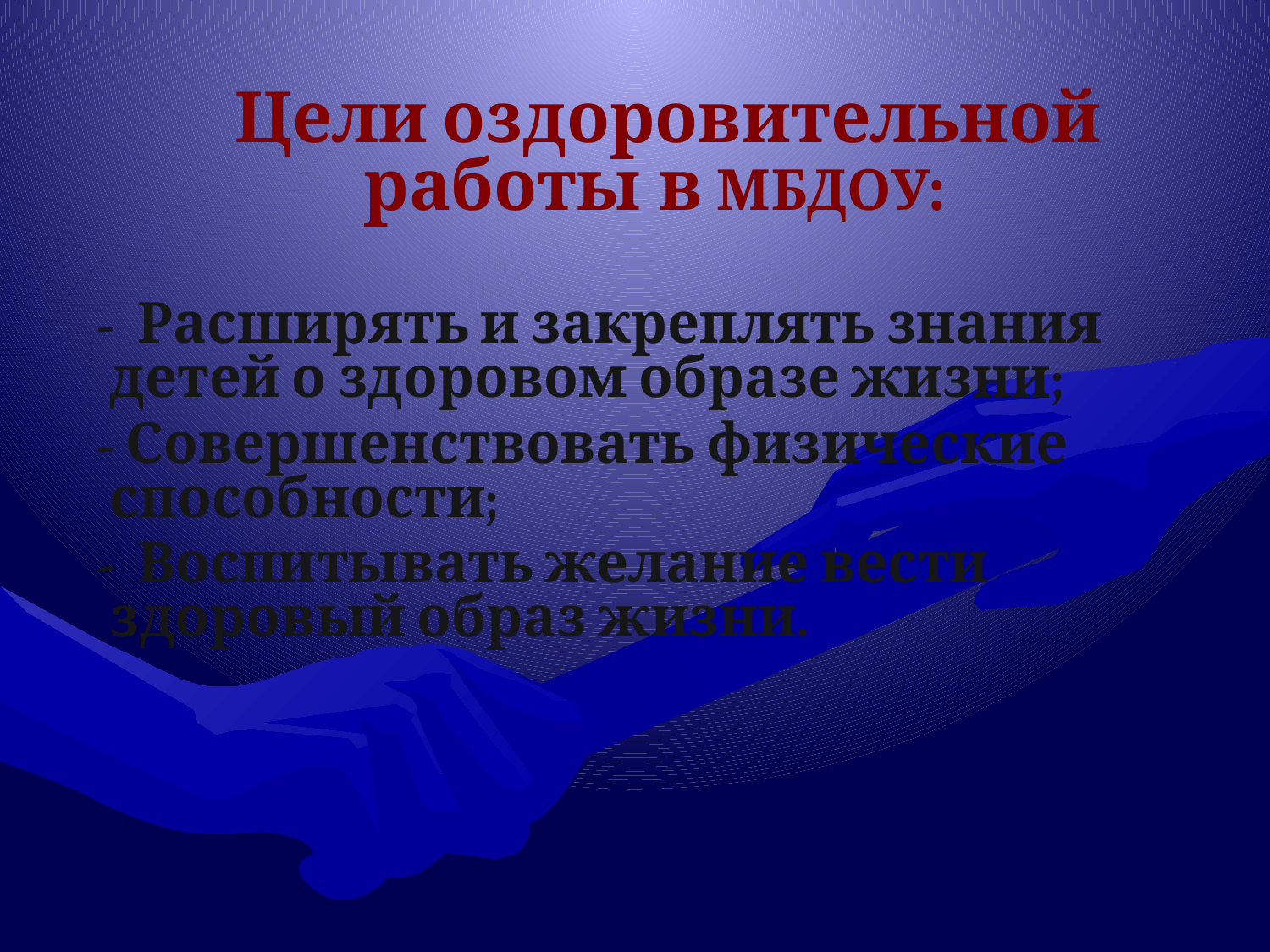

Цели оздоровительной работы в МБДОУ:

   -  Расширять и закреплять знания детей о здоровом образе жизни;
   - Совершенствовать физические способности;
   -  Воспитывать желание вести здоровый образ жизни.